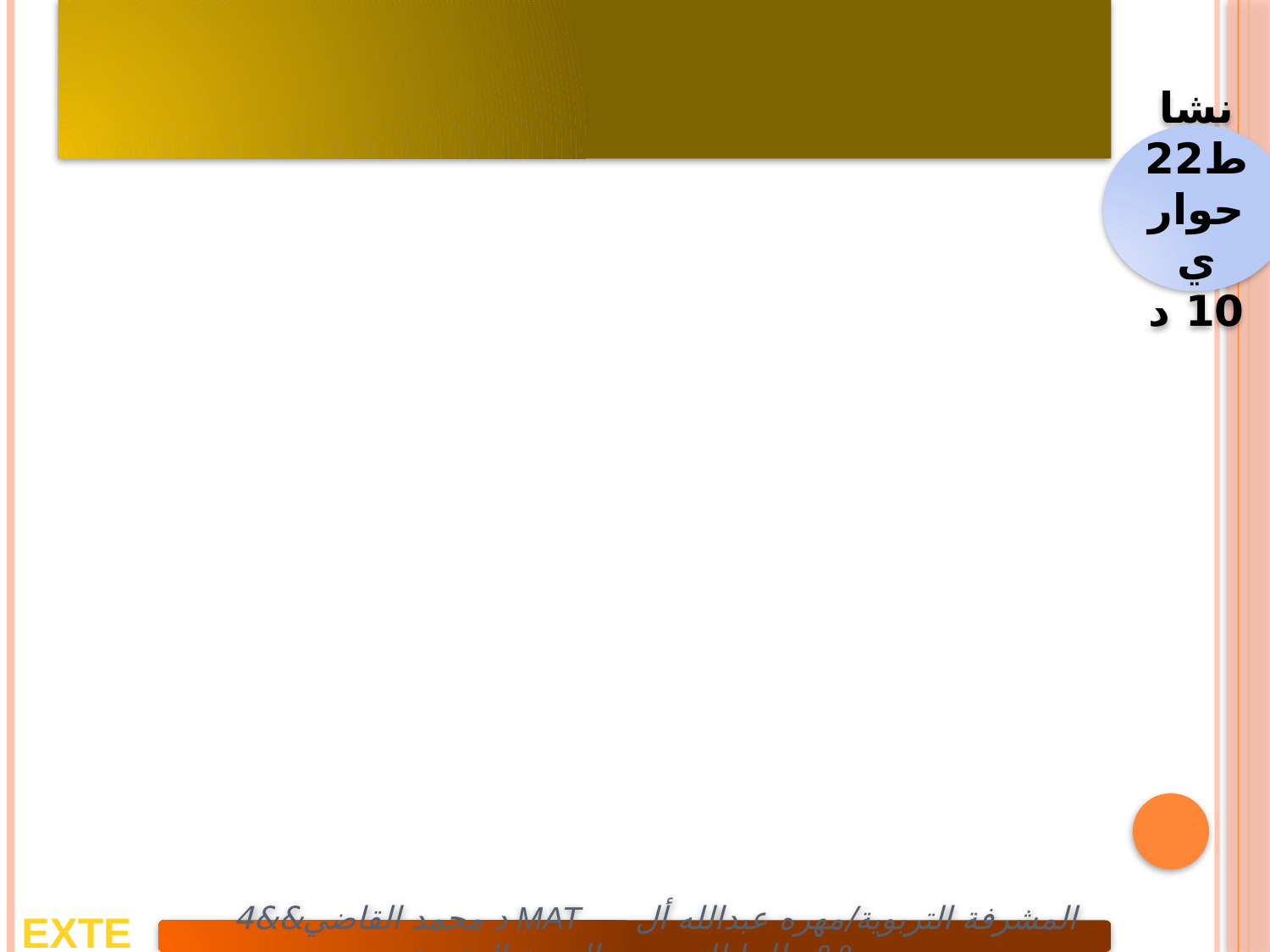

نشاط22 حواري
10 د
extend
    د محمد القاضي&&4 MAT      المشرفة التربوية/مهره عبدالله أل طلحانللتدريب والتنمية البشرية &&